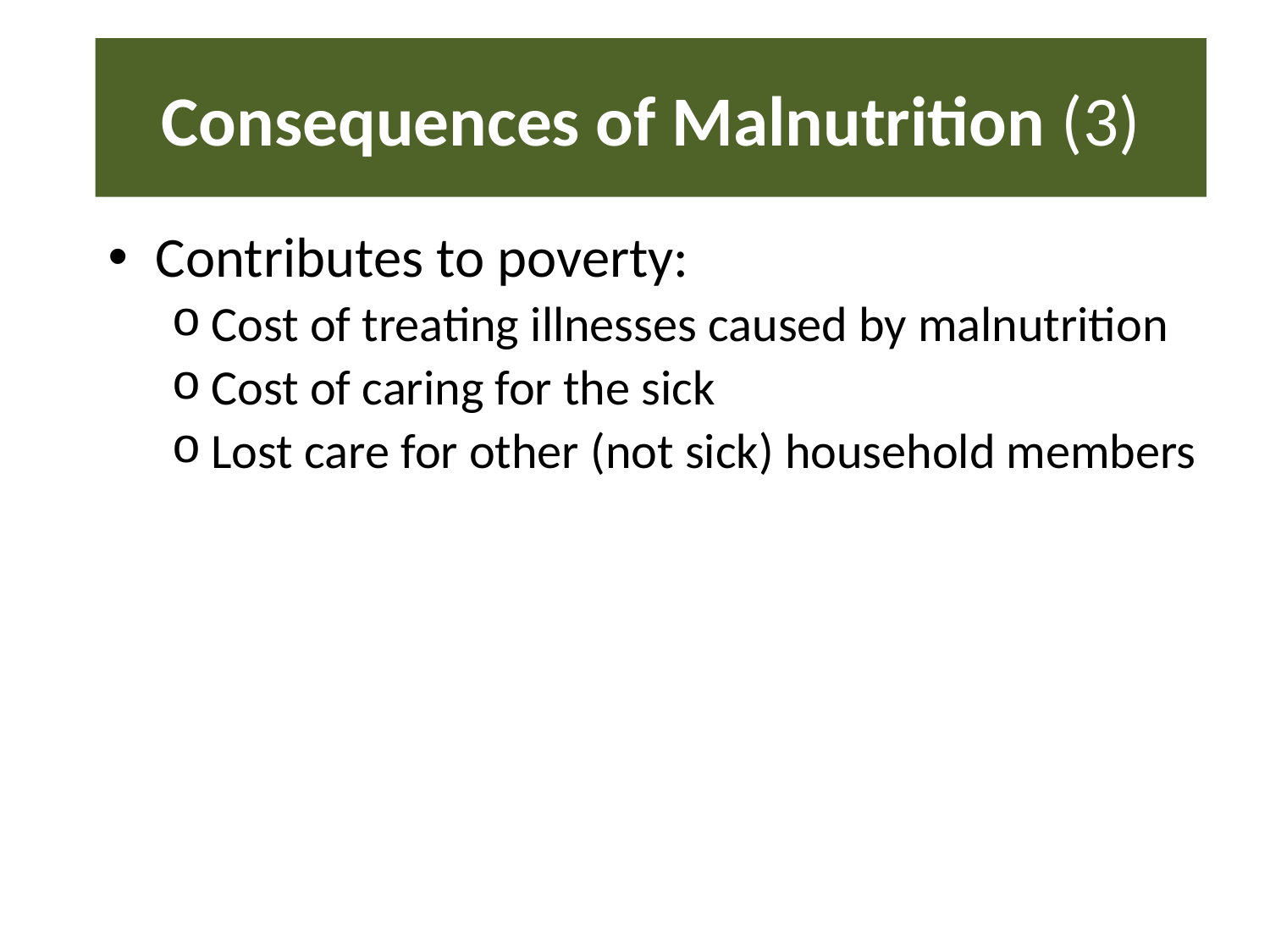

# Consequences of Malnutrition (3)
Contributes to poverty:
Cost of treating illnesses caused by malnutrition
Cost of caring for the sick
Lost care for other (not sick) household members